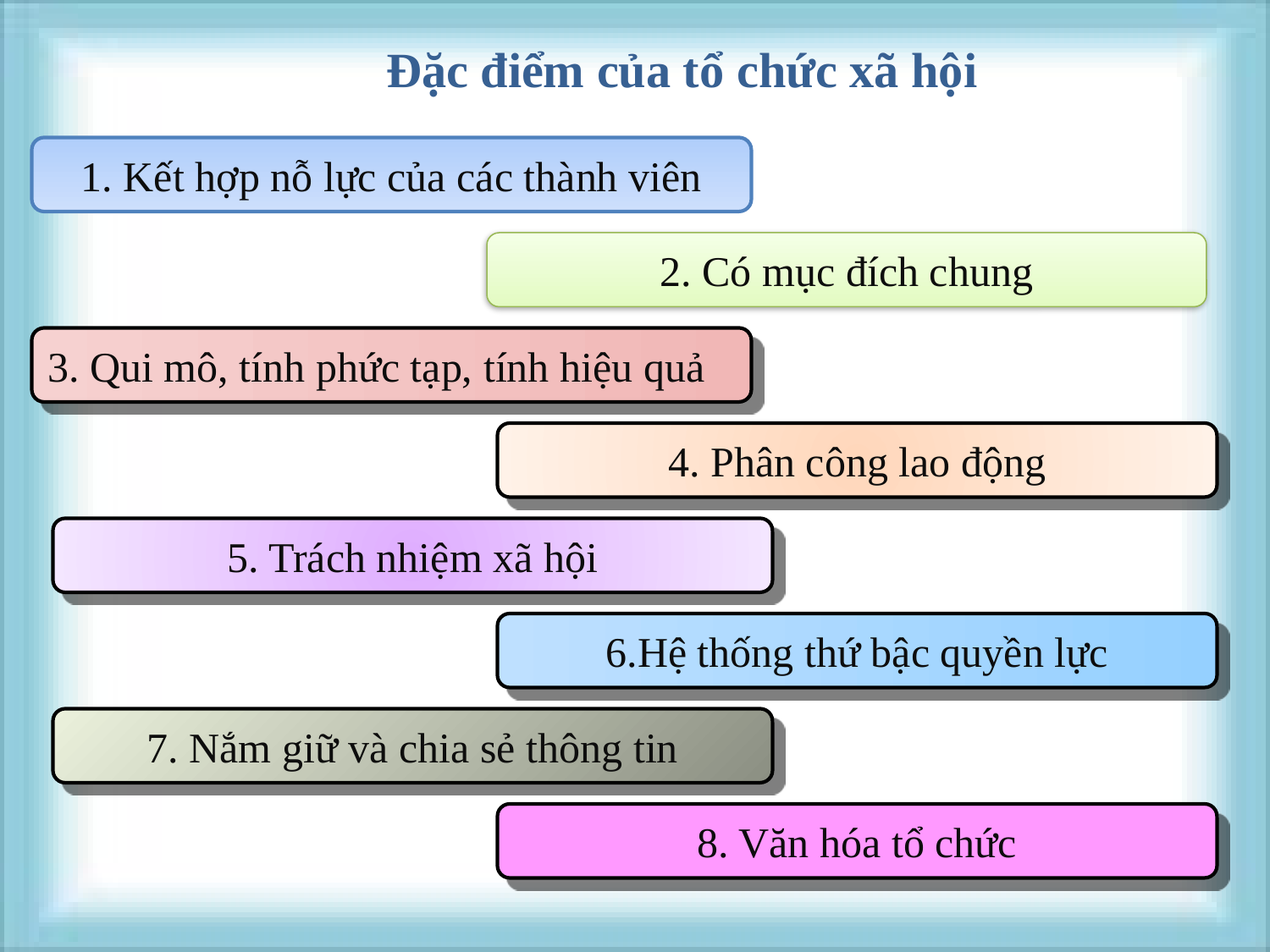

Đặc điểm của tổ chức xã hội
1. Kết hợp nỗ lực của các thành viên
2. Có mục đích chung
3. Qui mô, tính phức tạp, tính hiệu quả
4. Phân công lao động
5. Trách nhiệm xã hội
6.Hệ thống thứ bậc quyền lực
7. Nắm giữ và chia sẻ thông tin
8. Văn hóa tổ chức